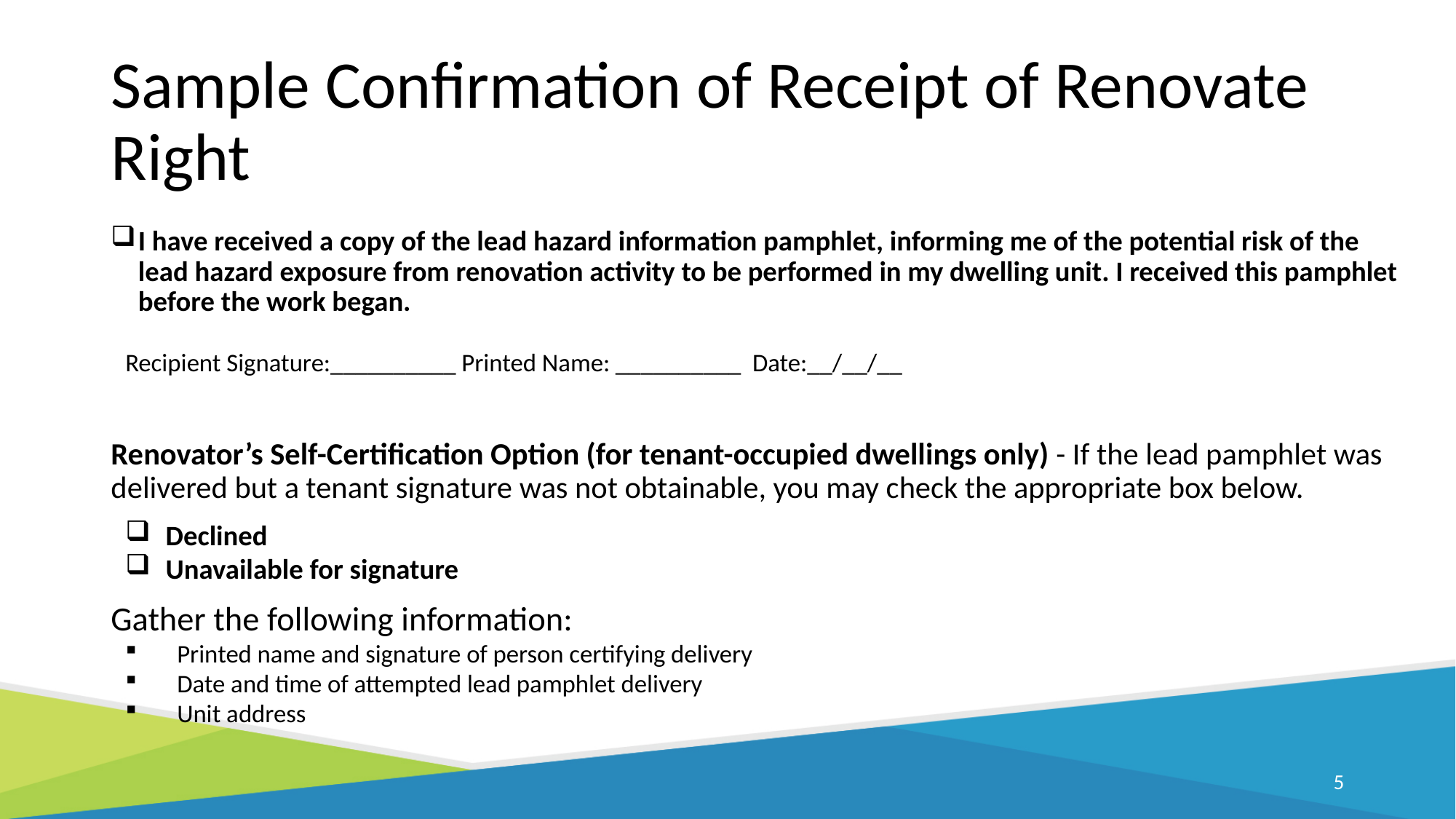

# Sample Confirmation of Receipt of Renovate Right
I have received a copy of the lead hazard information pamphlet, informing me of the potential risk of the lead hazard exposure from renovation activity to be performed in my dwelling unit. I received this pamphlet before the work began.

Recipient Signature:__________ Printed Name: __________  Date:__/__/__

Renovator’s Self-Certification Option (for tenant-occupied dwellings only) - If the lead pamphlet was delivered but a tenant signature was not obtainable, you may check the appropriate box below.

Declined
Unavailable for signature

Gather the following information:
  Printed name and signature of person certifying delivery
  Date and time of attempted lead pamphlet delivery
  Unit address

5